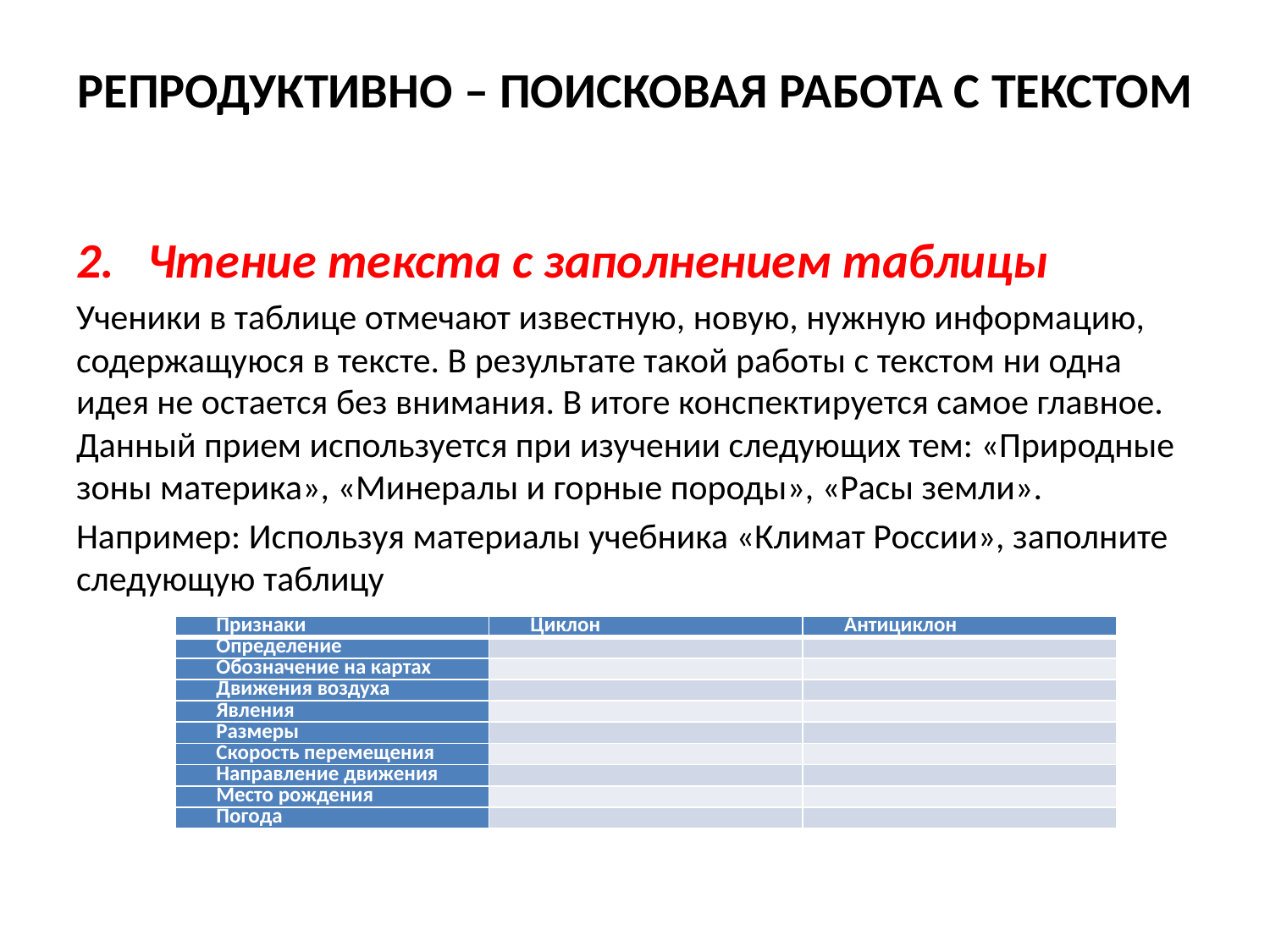

# РЕПРОДУКТИВНО – ПОИСКОВАЯ РАБОТА С ТЕКСТОМ
2.   Чтение текста с заполнением таблицы
Ученики в таблице отмечают известную, но­вую, нужную информа­цию, содержащуюся в тексте. В ре­зультате такой работы с текстом ни одна идея не остается без внимания. В итоге конспекти­руется самое главное. Данный прием использу­ется при изучении следующих тем: «Природные зоны материка», «Минералы и горные породы», «Расы земли».
Например: Используя материалы учебника «Климат России», заполните следующую таблицу

| Признаки | Циклон | Антициклон |
| --- | --- | --- |
| Определение |  |  |
| Обозначение на картах |  |  |
| Движения воздуха |  |  |
| Явления |  |  |
| Размеры |  |  |
| Скорость перемещения |  |  |
| Направление движения |  |  |
| Место рождения |  |  |
| Погода |  |  |